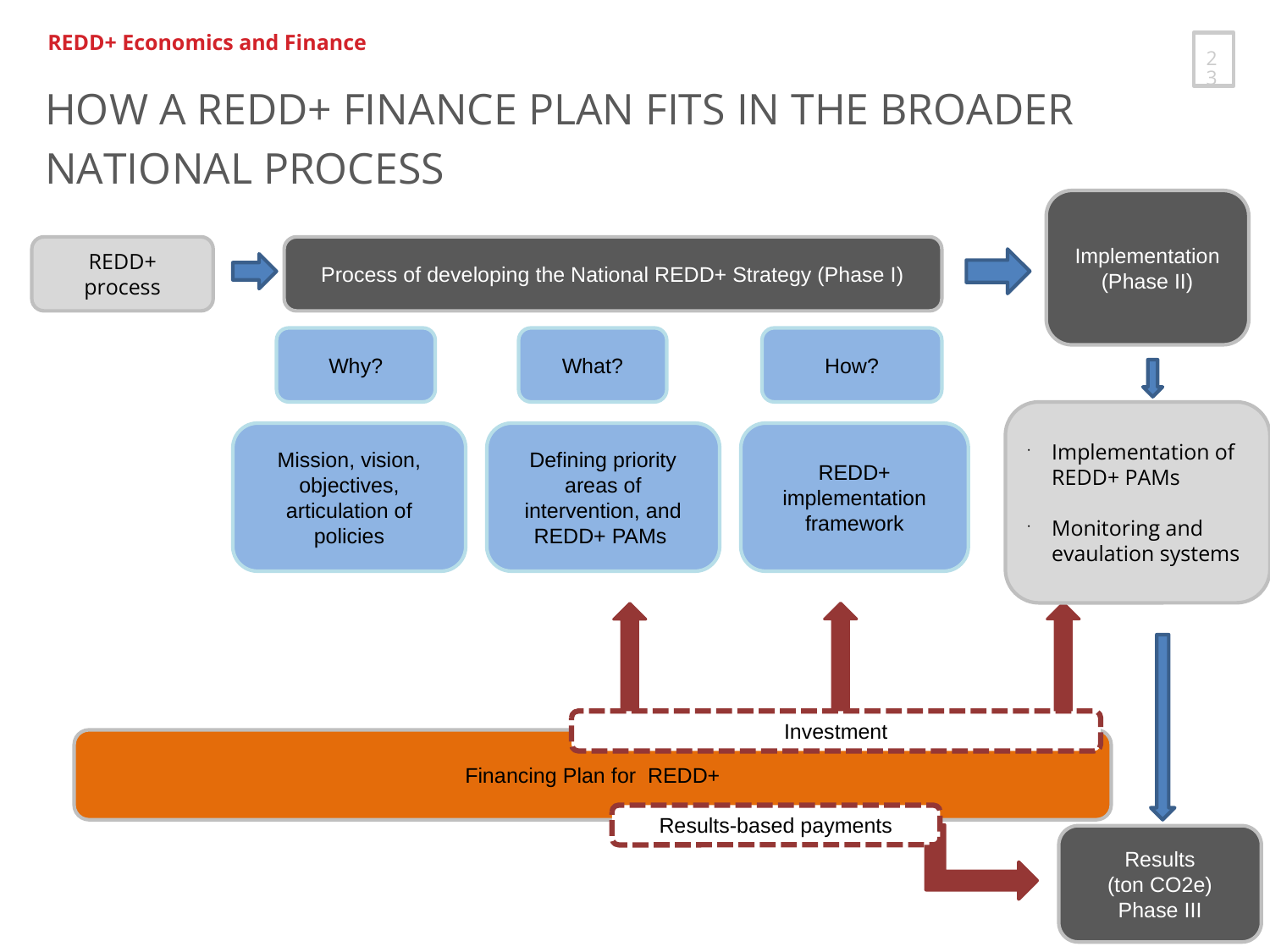

REDD+ Economics and Finance
HOW A REDD+ FINANCE PLAN FITS IN THE BROADER
NATIONAL PROCESS
Implementation (Phase II)
REDD+ process
Process of developing the National REDD+ Strategy (Phase I)

Why?
What?
How?

Implementation of REDD+ PAMs

Monitoring and evaulation systems
Mission, vision, objectives, articulation of policies
Defining priority areas of intervention, and REDD+ PAMs
REDD+ implementation framework

Investment
Financing Plan for  REDD+
Results-based payments

Results
(ton CO2e)
Phase III